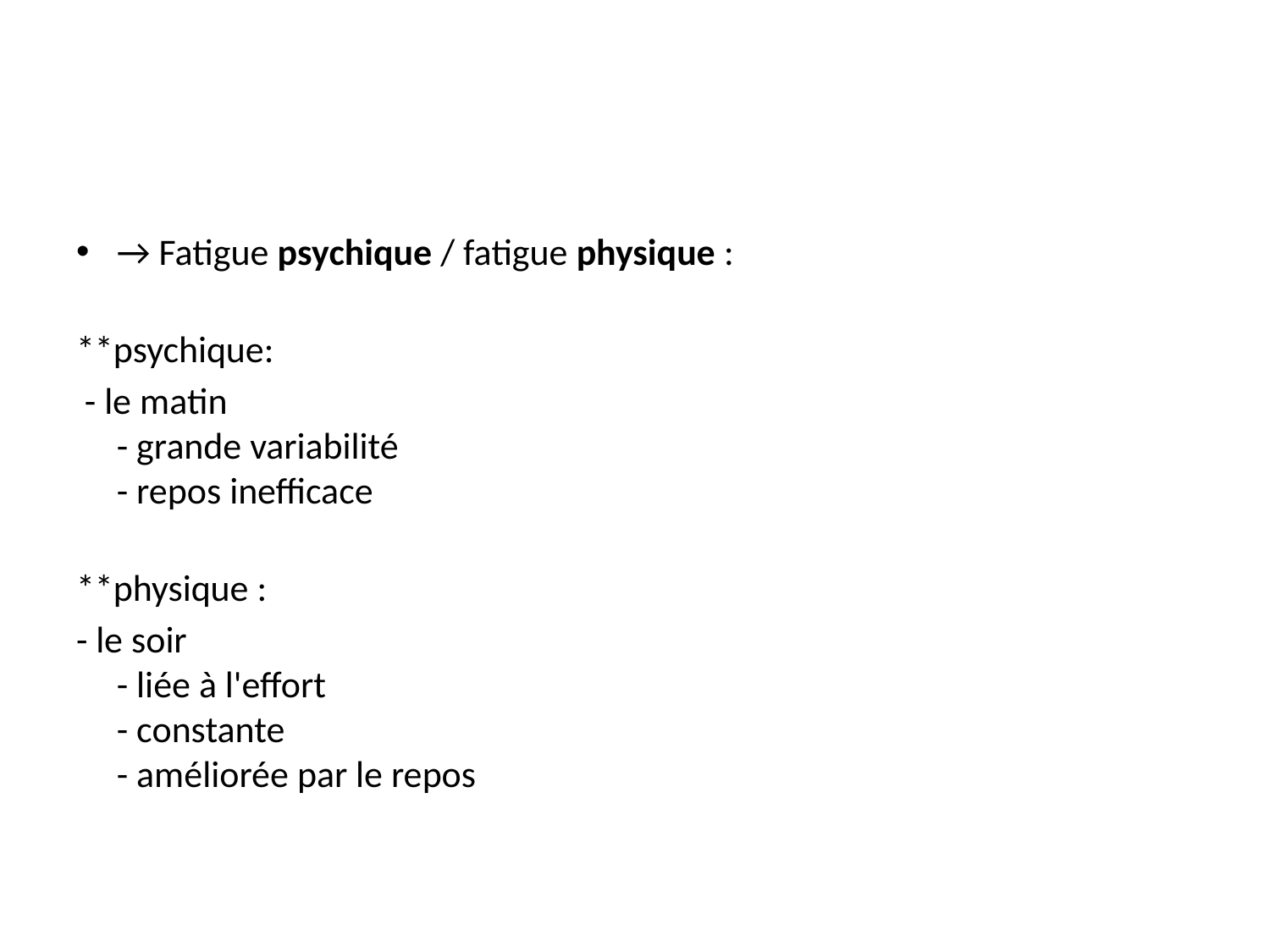

#
→ Fatigue psychique / fatigue physique :
**psychique:
 - le matin
- grande variabilité
- repos inefficace
**physique :
- le soir
- liée à l'effort
- constante
- améliorée par le repos